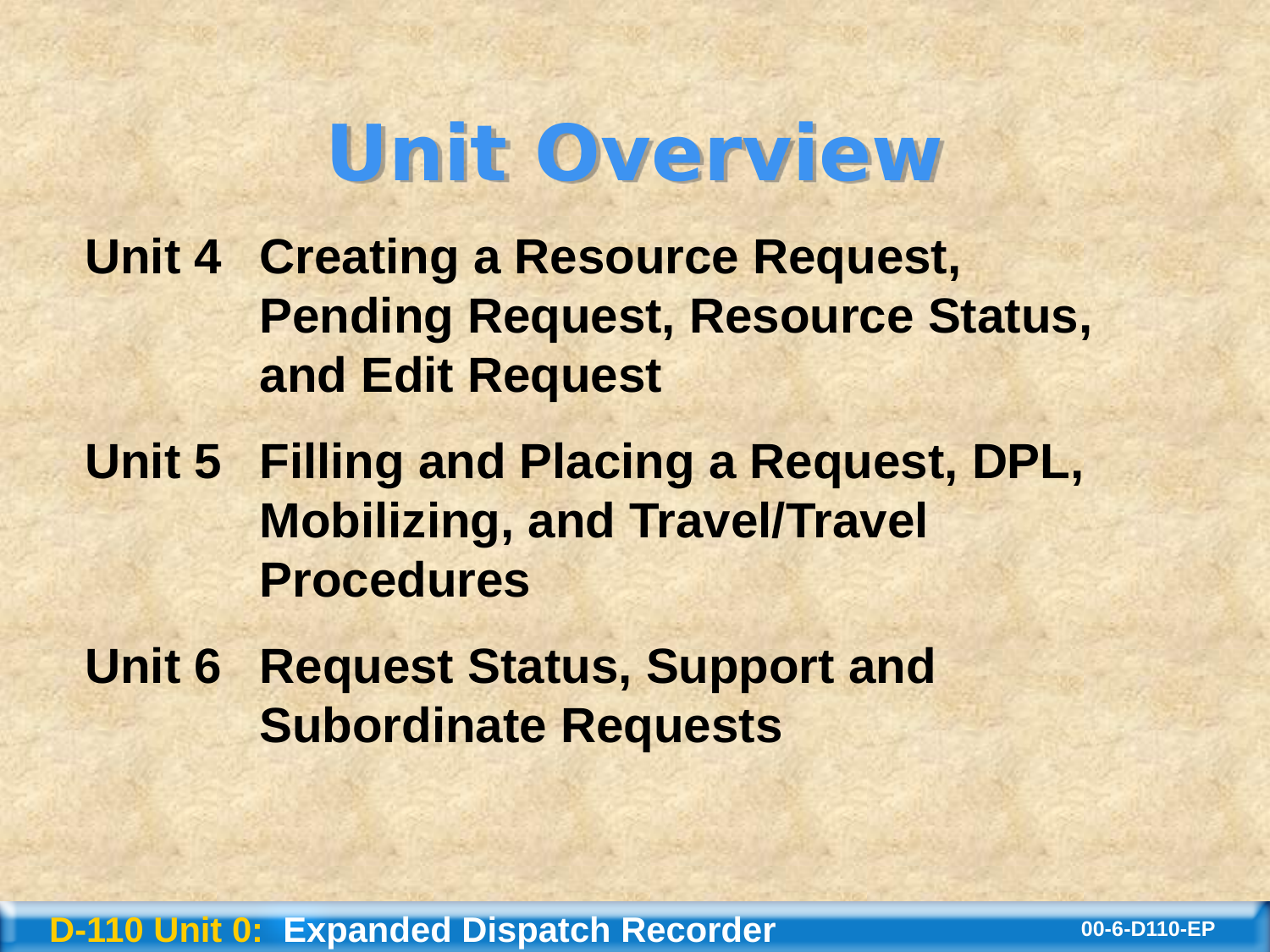

# Unit Overview
Unit 4	Creating a Resource Request, 			Pending Request, Resource Status, 		and Edit Request
Unit 5	Filling and Placing a Request, DPL, 		Mobilizing, and Travel/Travel 			Procedures
Unit 6	Request Status, Support and 			Subordinate Requests

D-110 Unit 0:  Expanded Dispatch Recorder